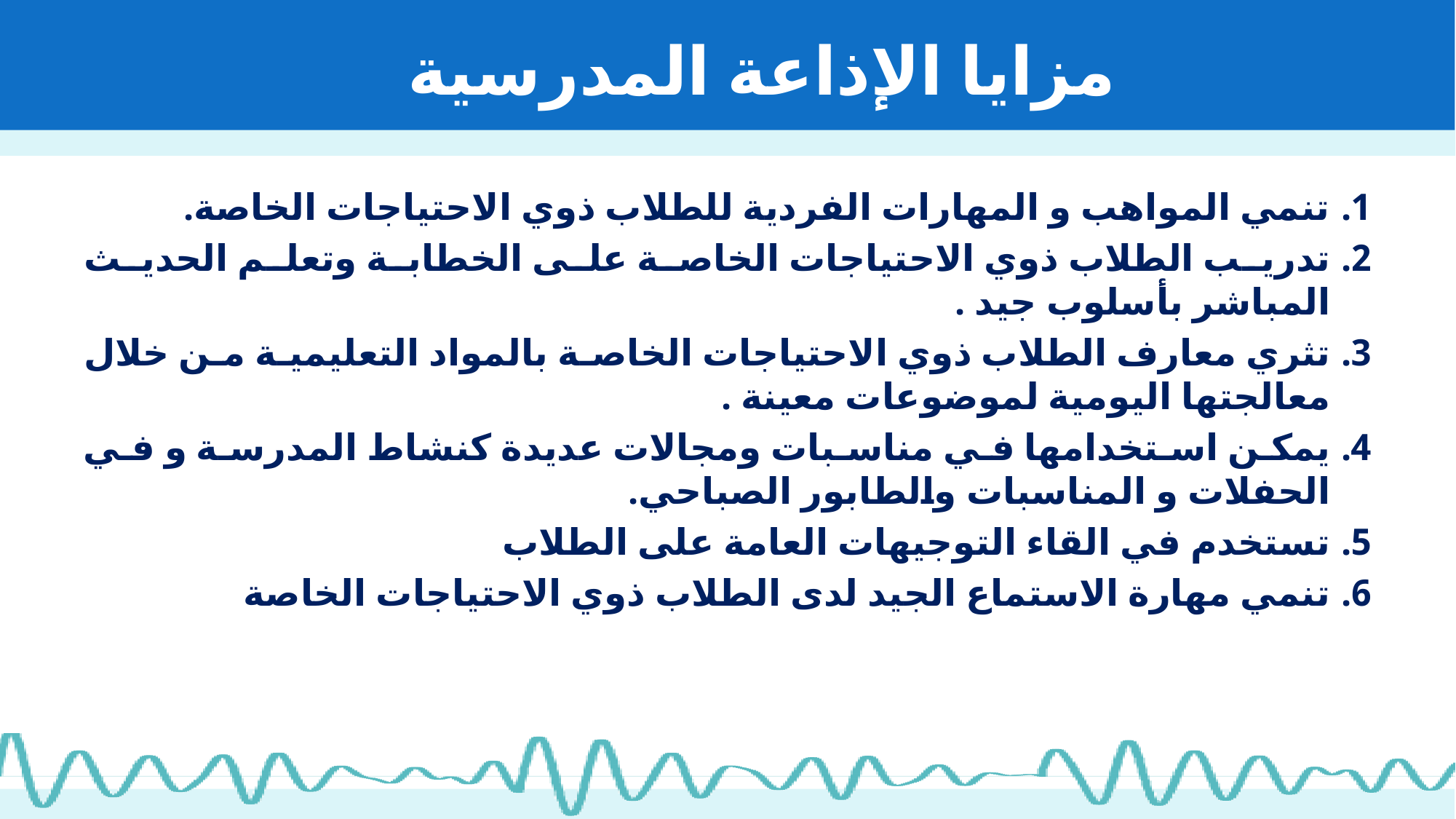

# مزايا الإذاعة المدرسية
تنمي المواهب و المهارات الفردية للطلاب ذوي الاحتياجات الخاصة.
تدريب الطلاب ذوي الاحتياجات الخاصة على الخطابة وتعلم الحديث المباشر بأسلوب جيد .
تثري معارف الطلاب ذوي الاحتياجات الخاصة بالمواد التعليمية من خلال معالجتها اليومية لموضوعات معينة .
يمكن استخدامها في مناسبات ومجالات عديدة كنشاط المدرسة و في الحفلات و المناسبات والطابور الصباحي.
تستخدم في القاء التوجيهات العامة على الطلاب
تنمي مهارة الاستماع الجيد لدى الطلاب ذوي الاحتياجات الخاصة